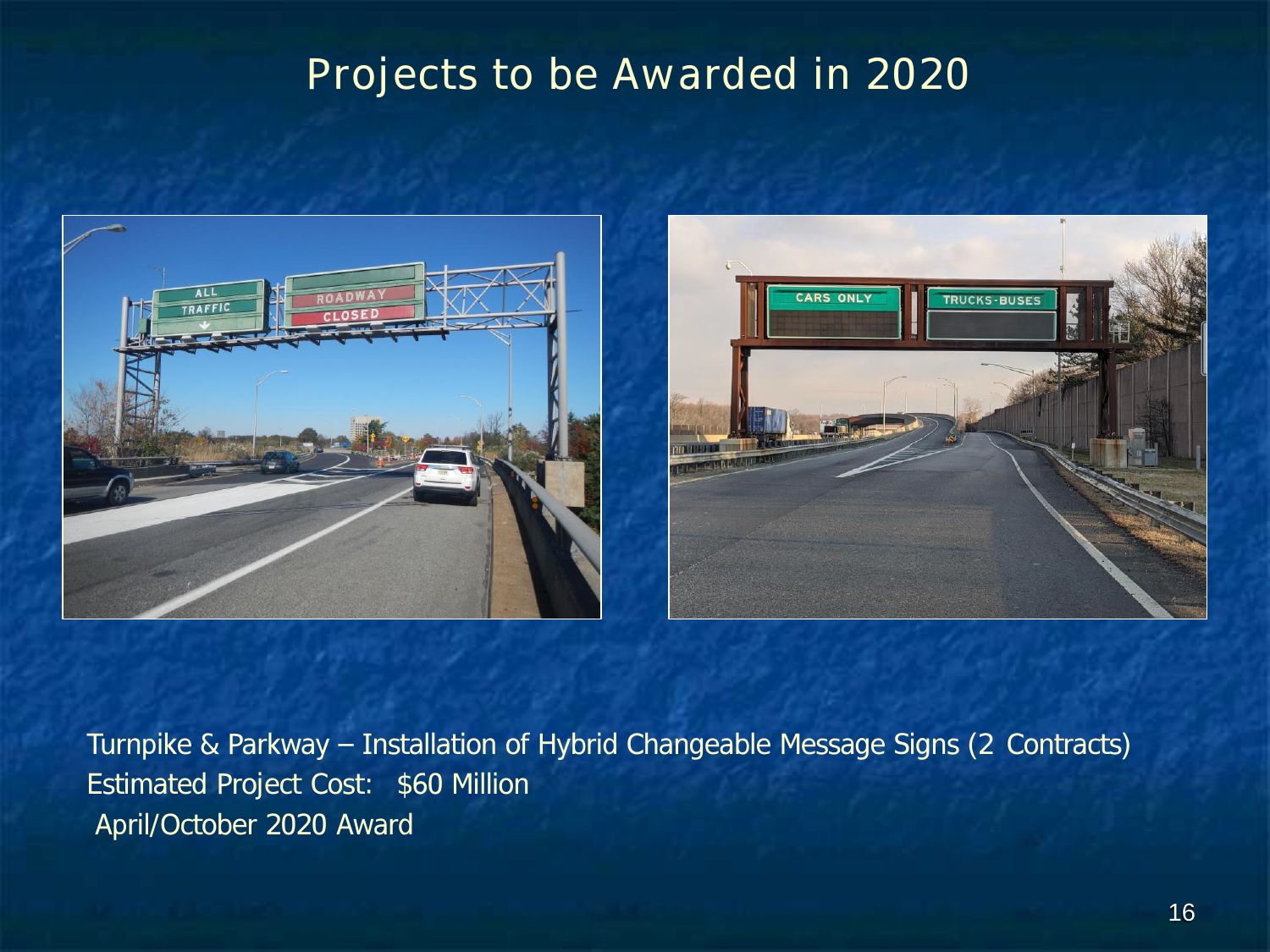

# Projects to be Awarded in 2020

Turnpike & Parkway – Installation of Hybrid Changeable Message Signs (2 Contracts)
Estimated Project Cost:	$60 Million  April/October 2020 Award

16